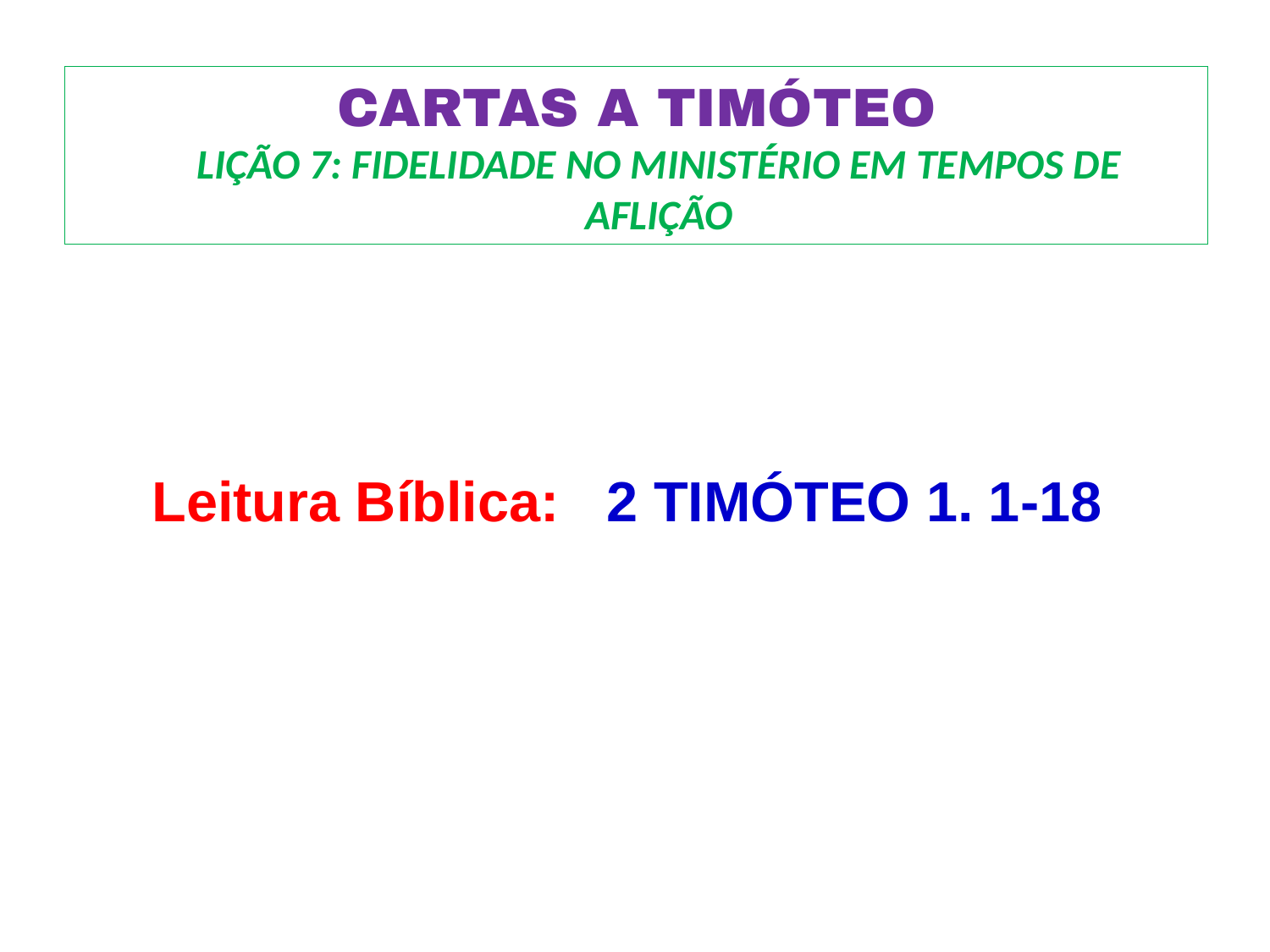

# CARTAS A TIMÓTEO LIÇÃO 7: FIDELIDADE NO MINISTÉRIO EM TEMPOS DE AFLIÇÃO

Leitura Bíblica:   2 TIMÓTEO 1. 1-18